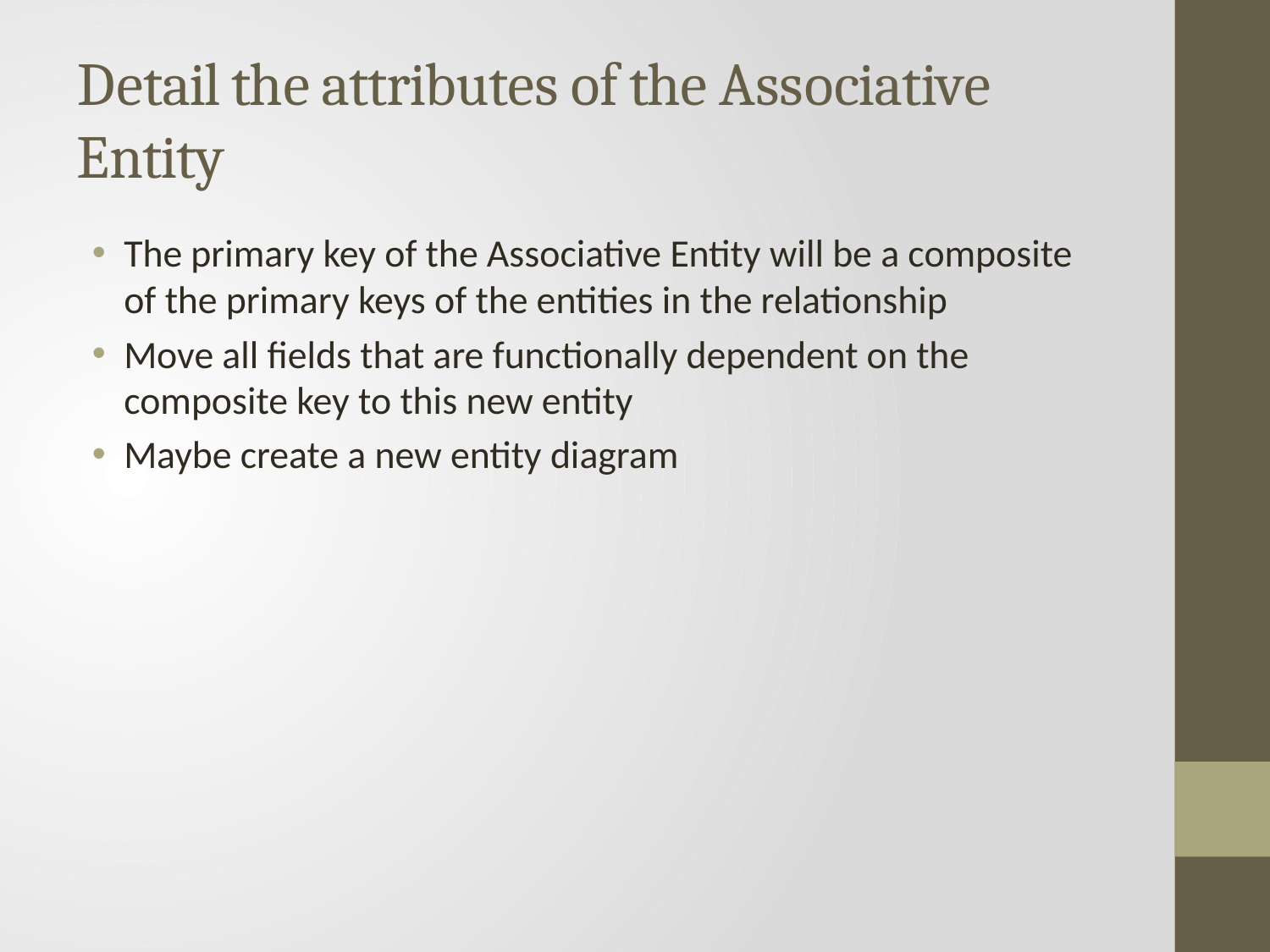

# Detail the attributes of the Associative Entity
The primary key of the Associative Entity will be a composite of the primary keys of the entities in the relationship
Move all fields that are functionally dependent on the composite key to this new entity
Maybe create a new entity diagram